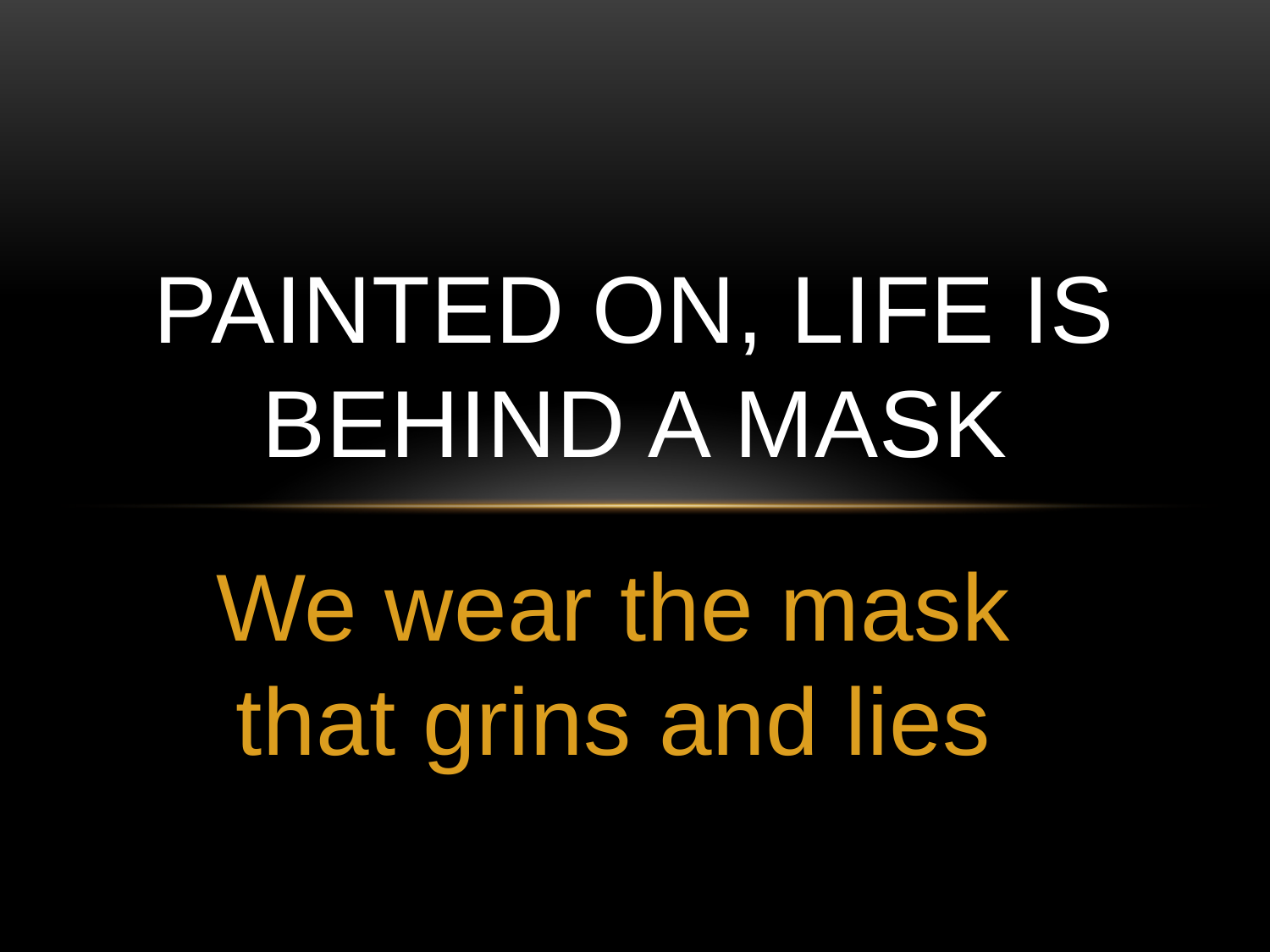

# Painted on, life is behind a mask
We wear the mask that grins and lies